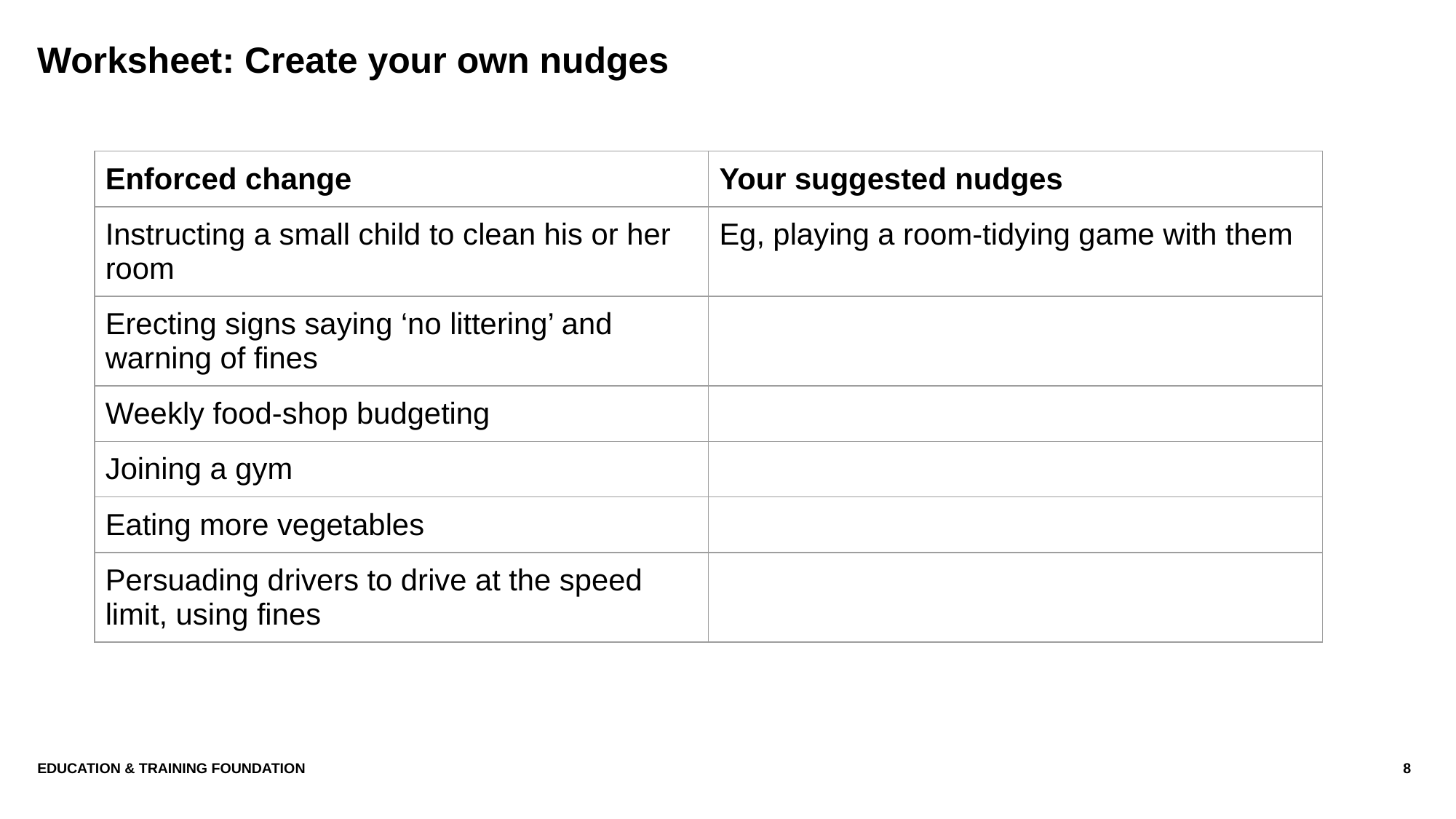

# Worksheet: Create your own nudges
| Enforced change | Your suggested nudges |
| --- | --- |
| Instructing a small child to clean his or her room | Eg, playing a room-tidying game with them |
| Erecting signs saying ‘no littering’ and warning of fines |  |
| Weekly food-shop budgeting |  |
| Joining a gym |  |
| Eating more vegetables |  |
| Persuading drivers to drive at the speed limit, using fines |  |
Education & Training Foundation
8